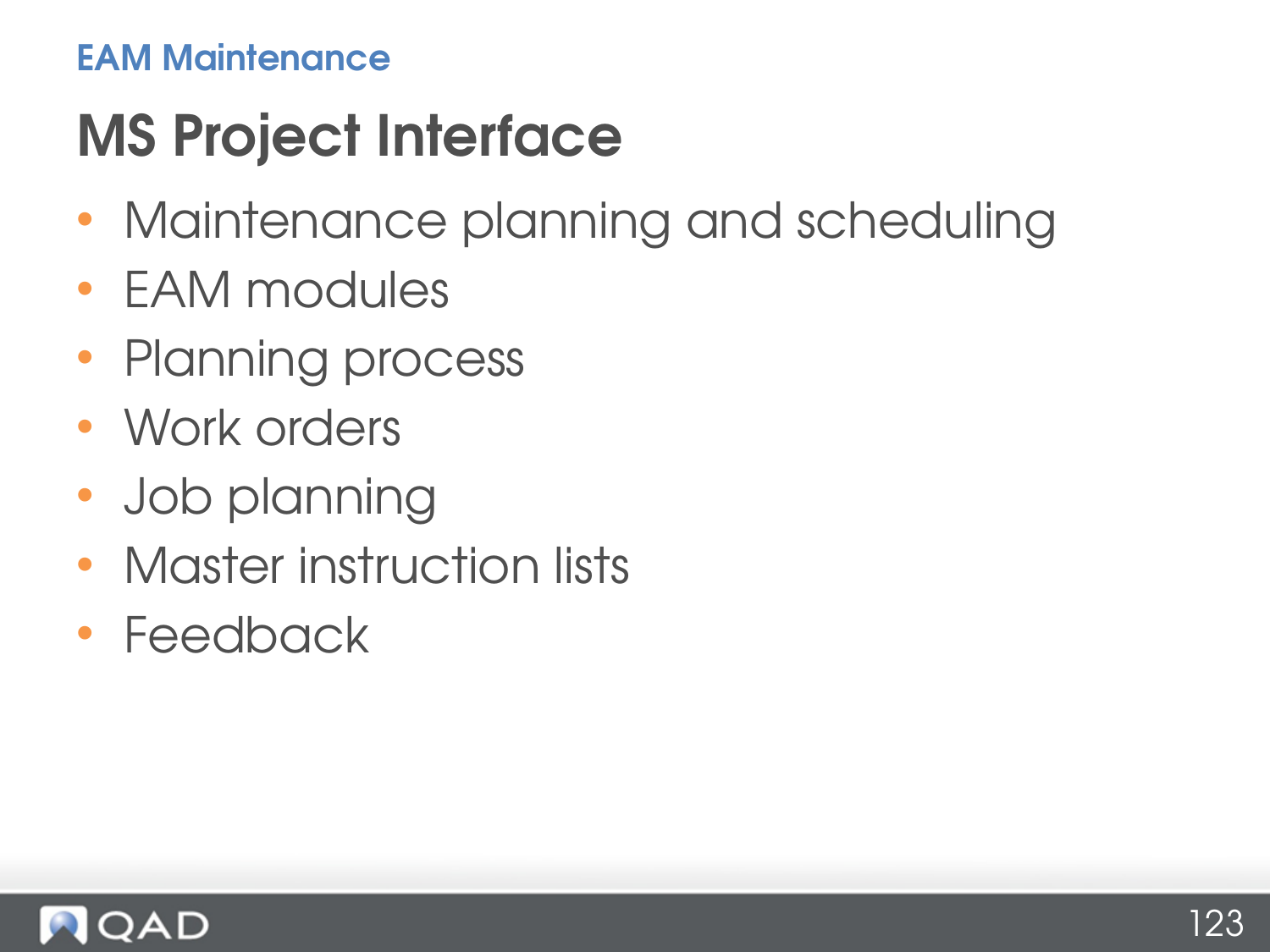

EAM Maintenance
# MS Project Interface
Maintenance planning and scheduling
EAM modules
Planning process
Work orders
Job planning
Master instruction lists
Feedback

123